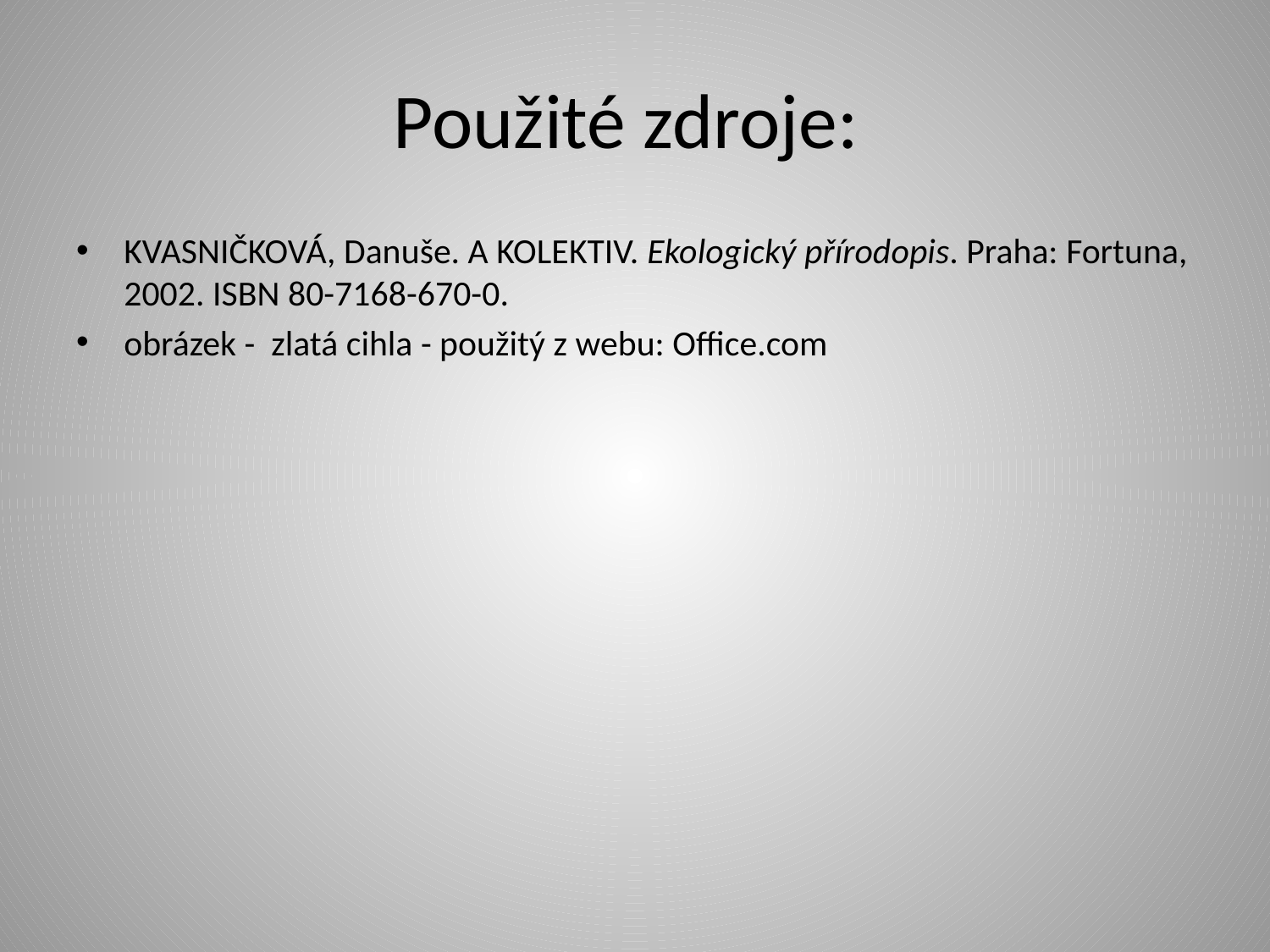

# Použité zdroje:
KVASNIČKOVÁ, Danuše. A KOLEKTIV. Ekologický přírodopis. Praha: Fortuna, 2002. ISBN 80-7168-670-0.
obrázek -  zlatá cihla - použitý z webu: Office.com